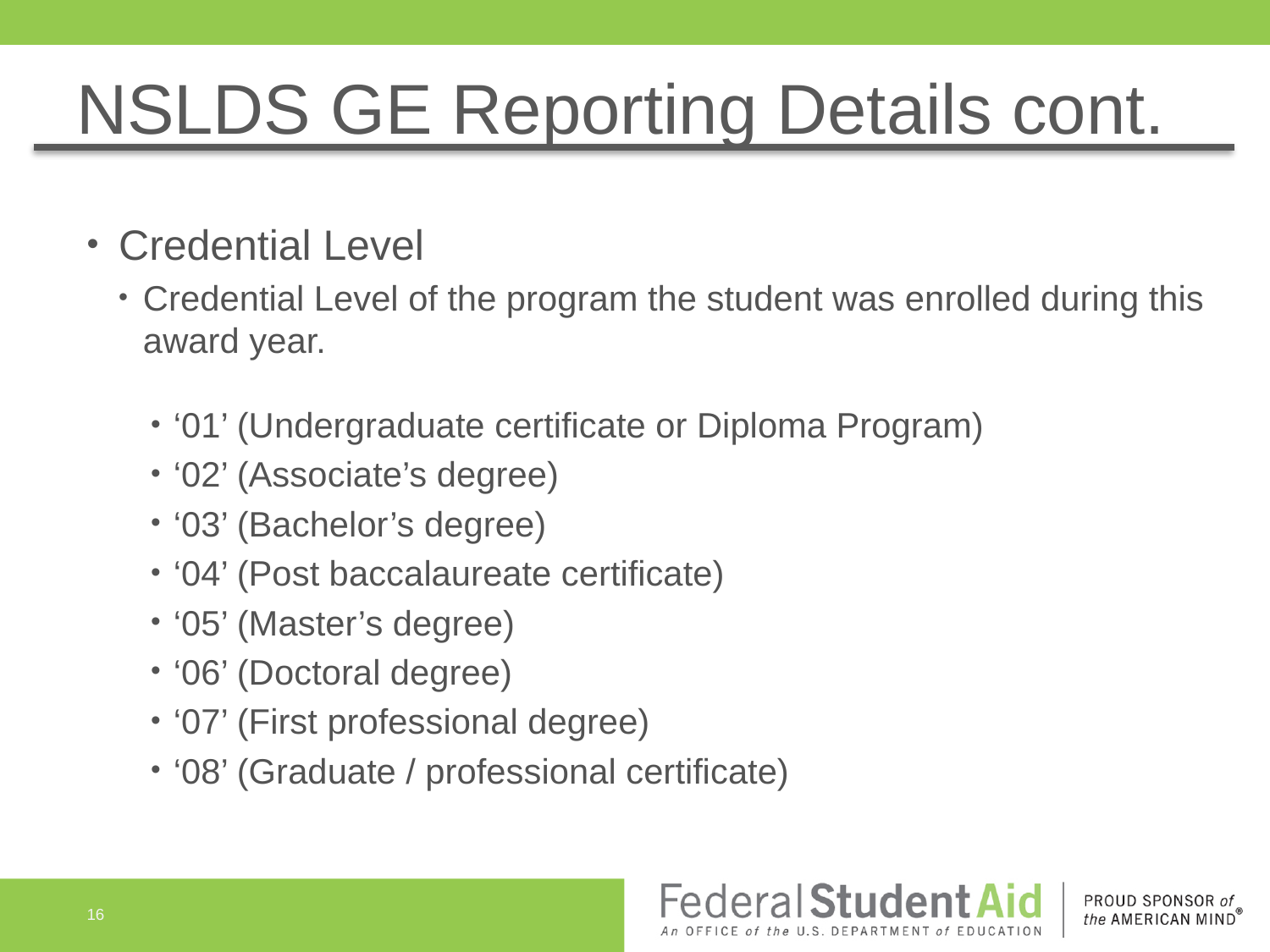

# NSLDS GE Reporting Details cont.
Credential Level
Credential Level of the program the student was enrolled during this award year.

‘01’ (Undergraduate certificate or Diploma Program)
‘02’ (Associate’s degree)
‘03’ (Bachelor’s degree)
‘04’ (Post baccalaureate certificate)
‘05’ (Master’s degree)
‘06’ (Doctoral degree)
‘07’ (First professional degree)
‘08’ (Graduate / professional certificate)

16